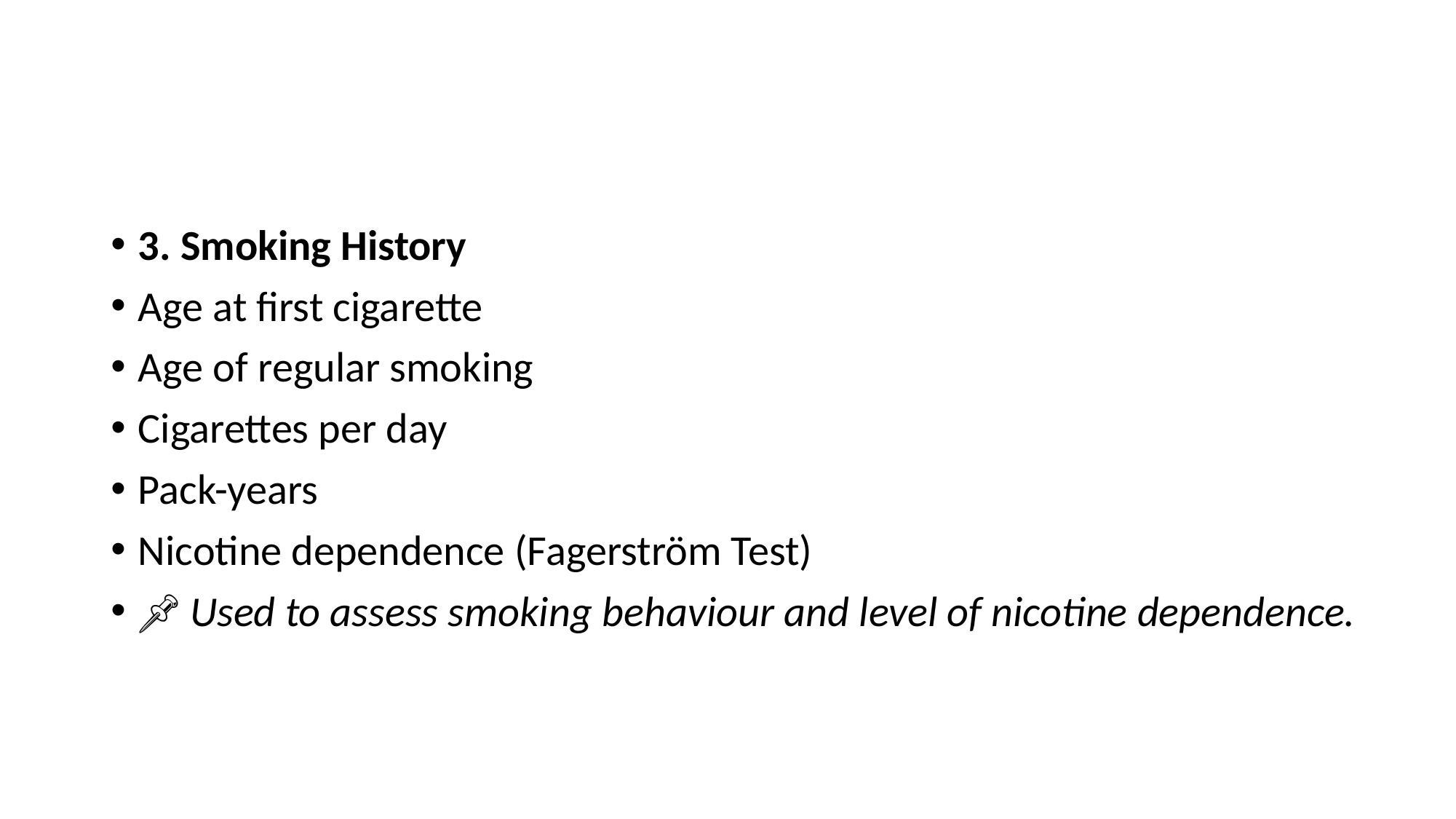

#
3. Smoking History
Age at first cigarette
Age of regular smoking
Cigarettes per day
Pack-years
Nicotine dependence (Fagerström Test)
📌 Used to assess smoking behaviour and level of nicotine dependence.